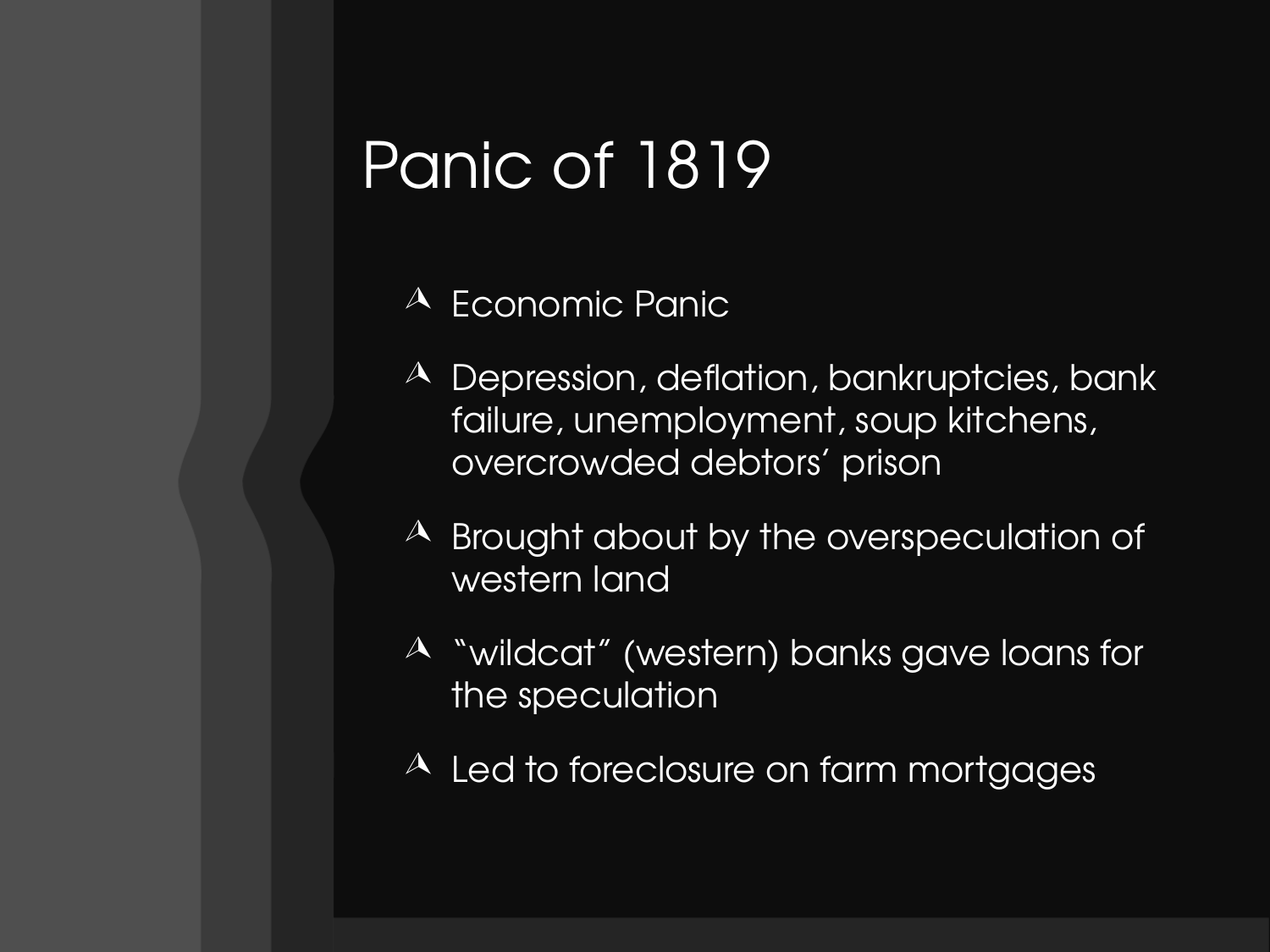

# Panic of 1819
Economic Panic
Depression, deflation, bankruptcies, bank failure, unemployment, soup kitchens, overcrowded debtors’ prison
Brought about by the overspeculation of western land
“wildcat” (western) banks gave loans for the speculation
Led to foreclosure on farm mortgages